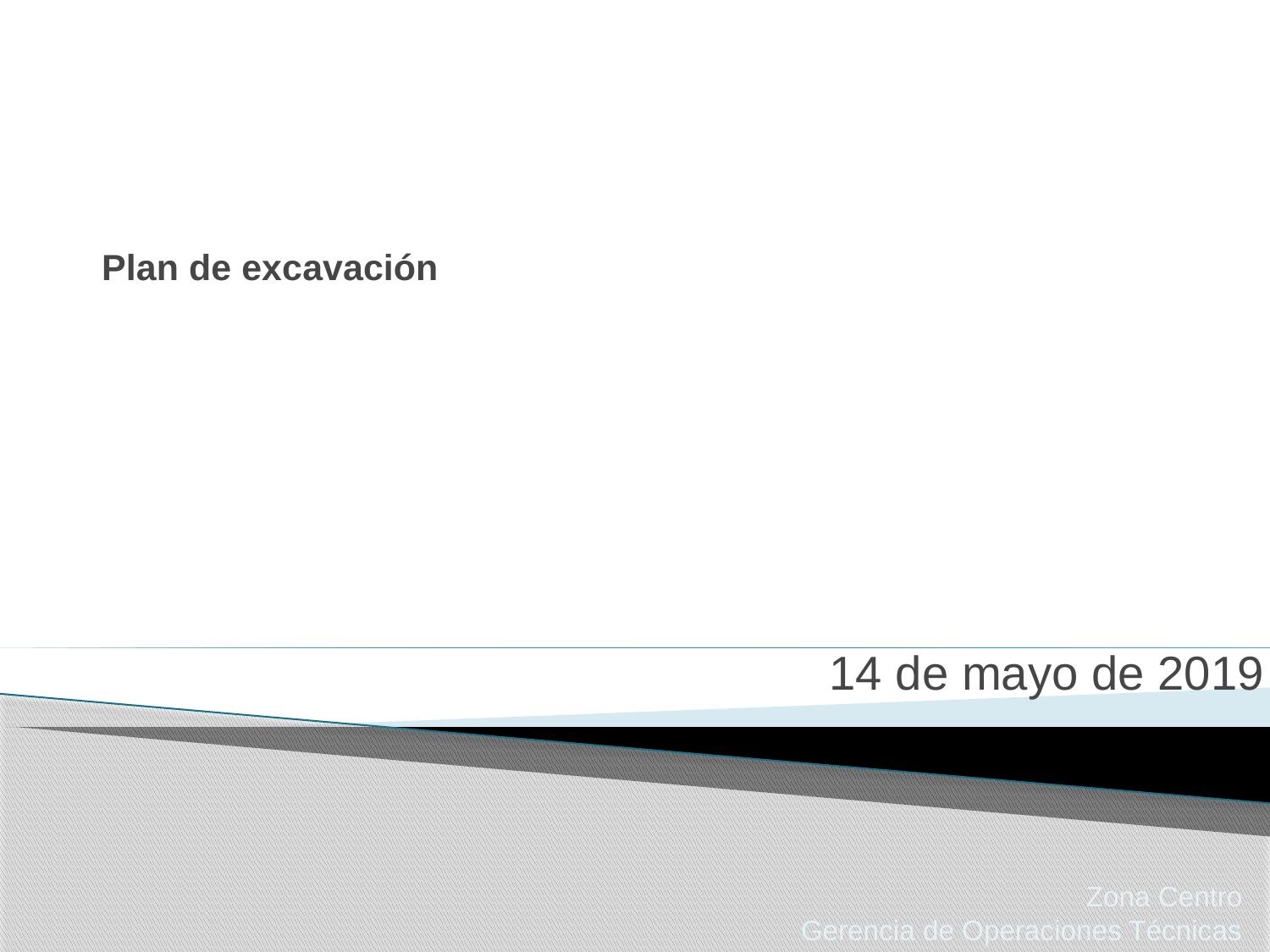

# Plan de excavación
14 de mayo de 2019
Zona Centro
 Gerencia de Operaciones Técnicas